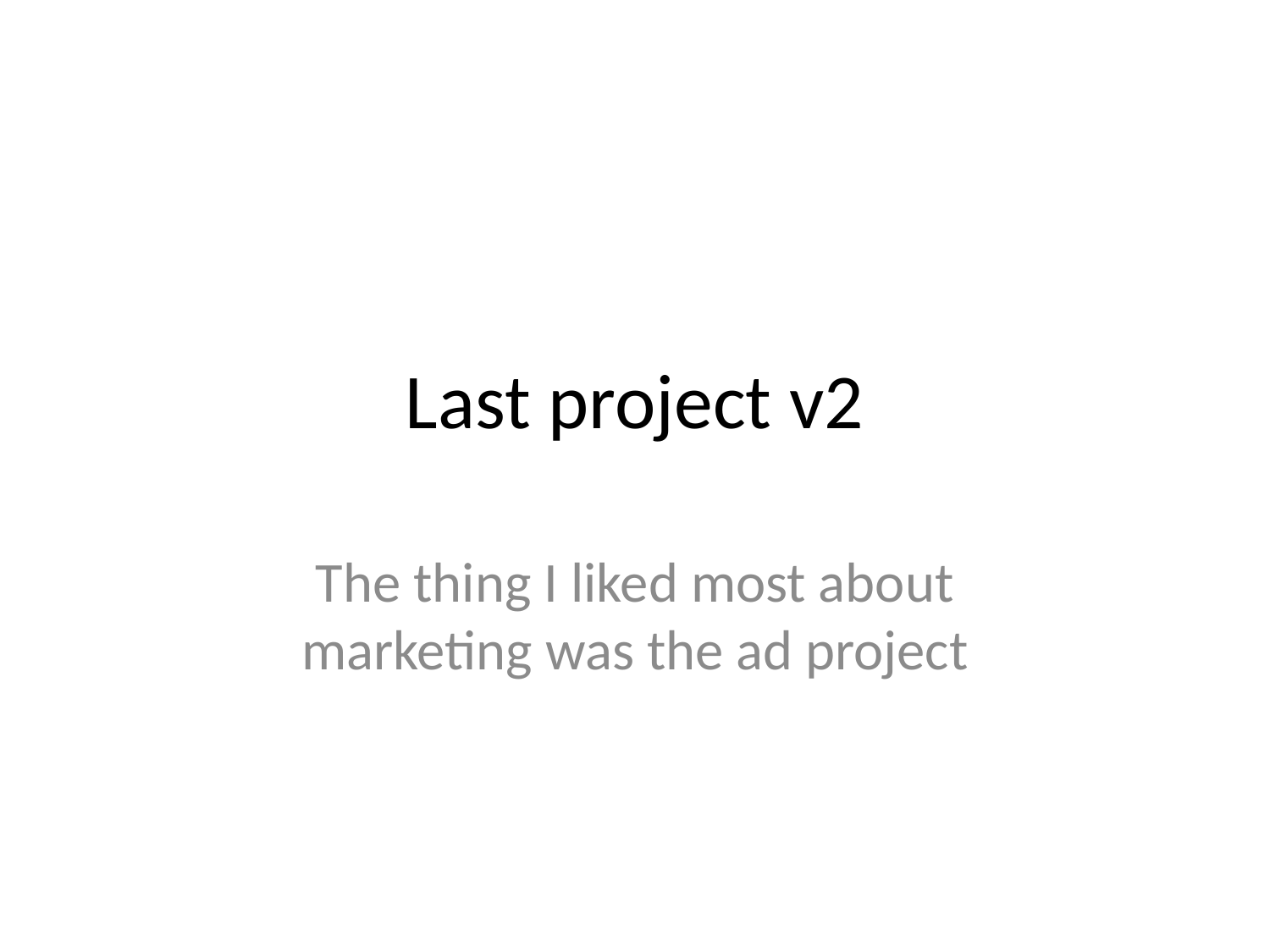

# Last project v2
The thing I liked most about marketing was the ad project